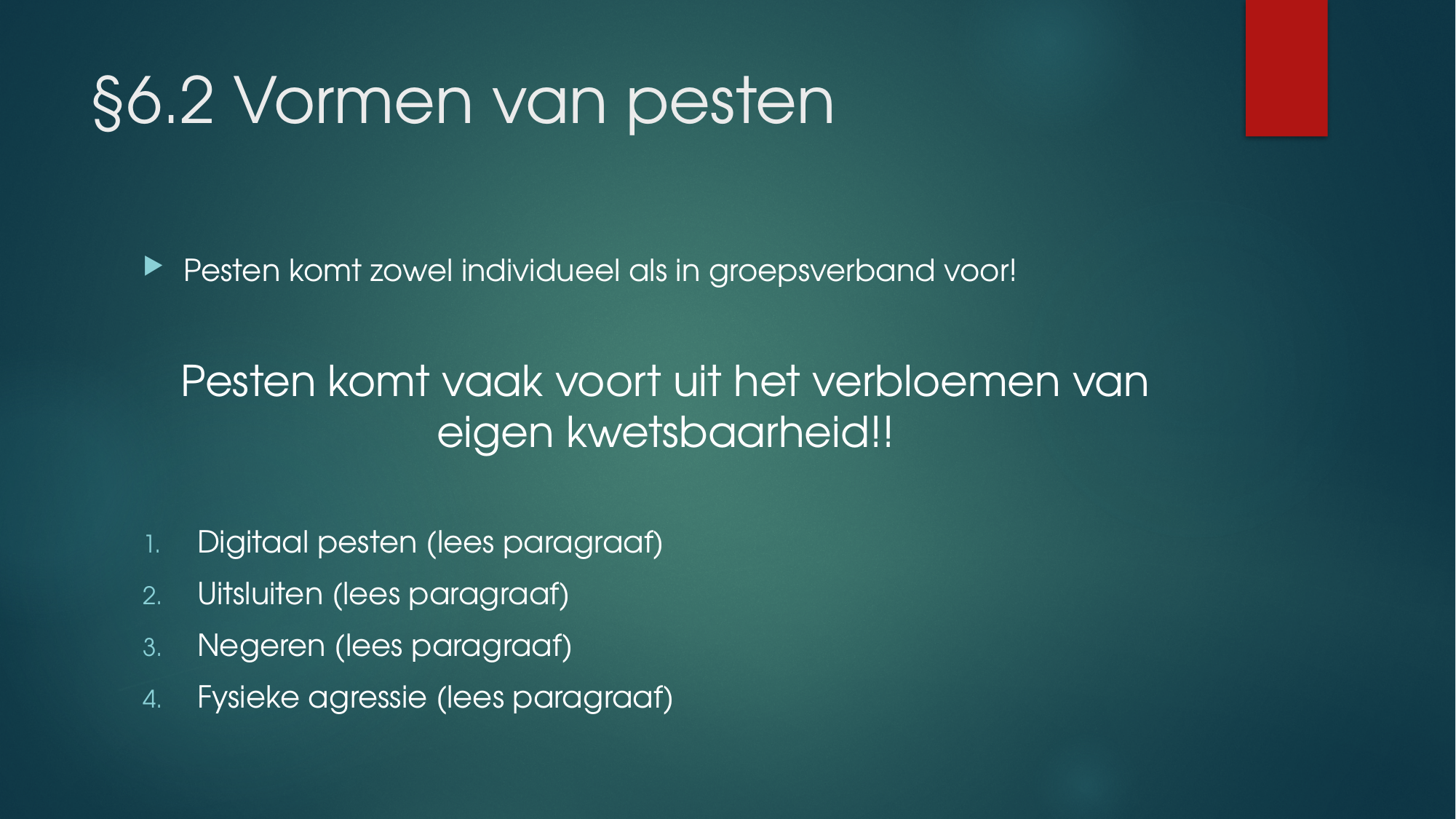

# §6.2 Vormen van pesten
Pesten komt zowel individueel als in groepsverband voor!

Pesten komt vaak voort uit het verbloemen van eigen kwetsbaarheid!!

Digitaal pesten (lees paragraaf)
Uitsluiten (lees paragraaf)
Negeren (lees paragraaf)
Fysieke agressie (lees paragraaf)